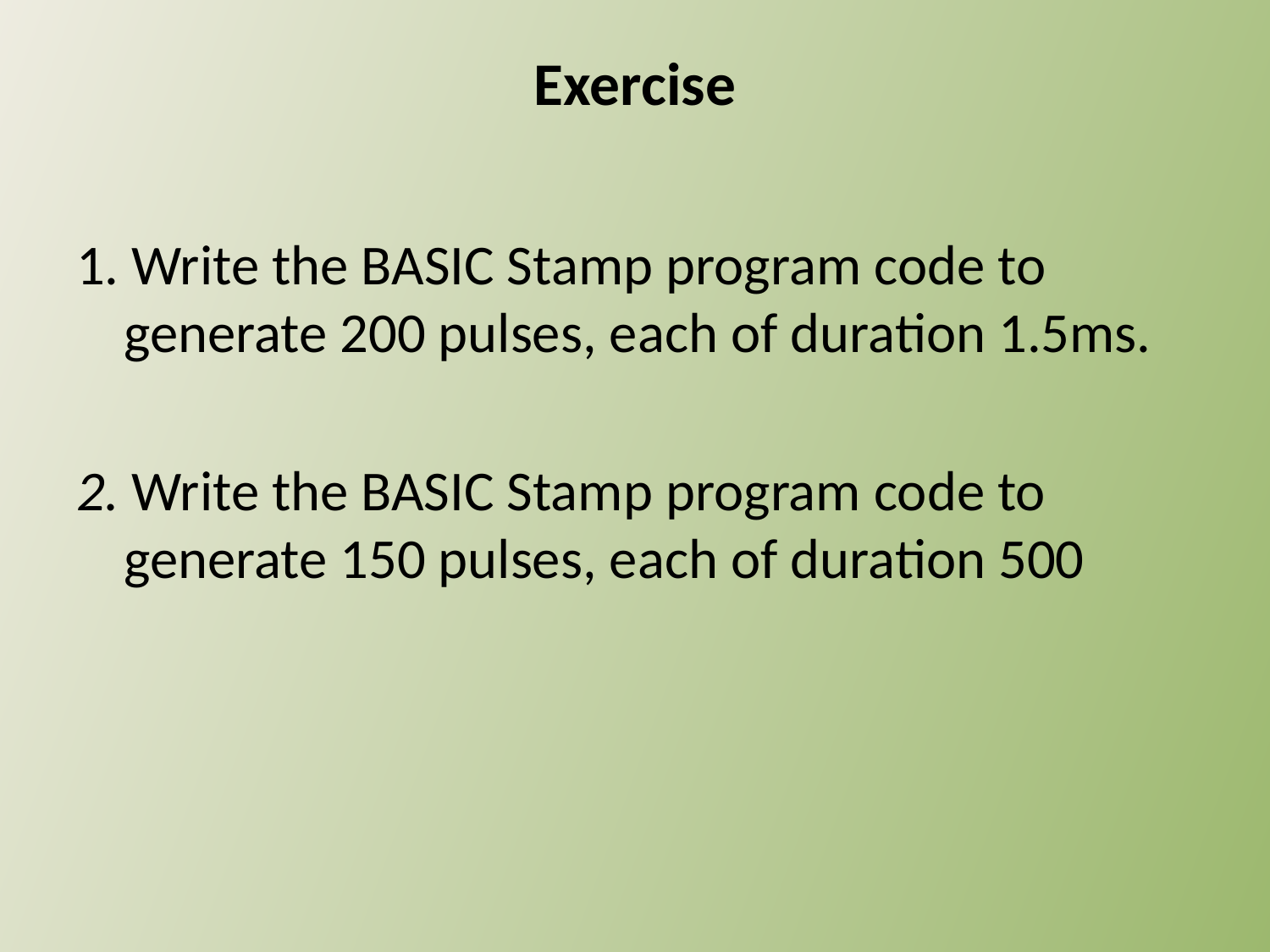

# Exercise
1. Write the BASIC Stamp program code to generate 200 pulses, each of duration 1.5ms.

2. Write the BASIC Stamp program code to generate 150 pulses, each of duration 500